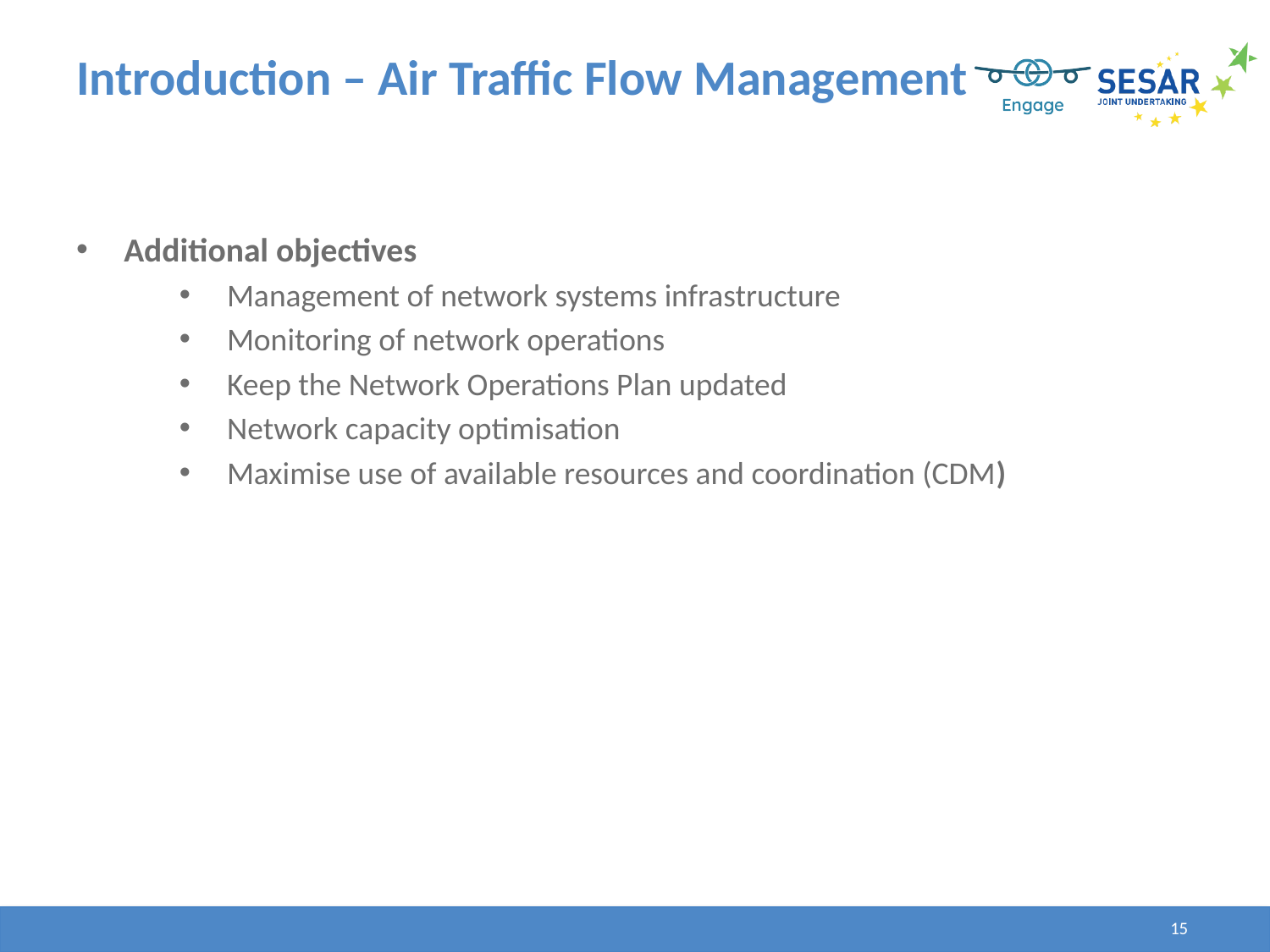

# Introduction – Air Traffic Flow Management
Additional objectives
Management of network systems infrastructure
Monitoring of network operations
Keep the Network Operations Plan updated
Network capacity optimisation
Maximise use of available resources and coordination (CDM)

15